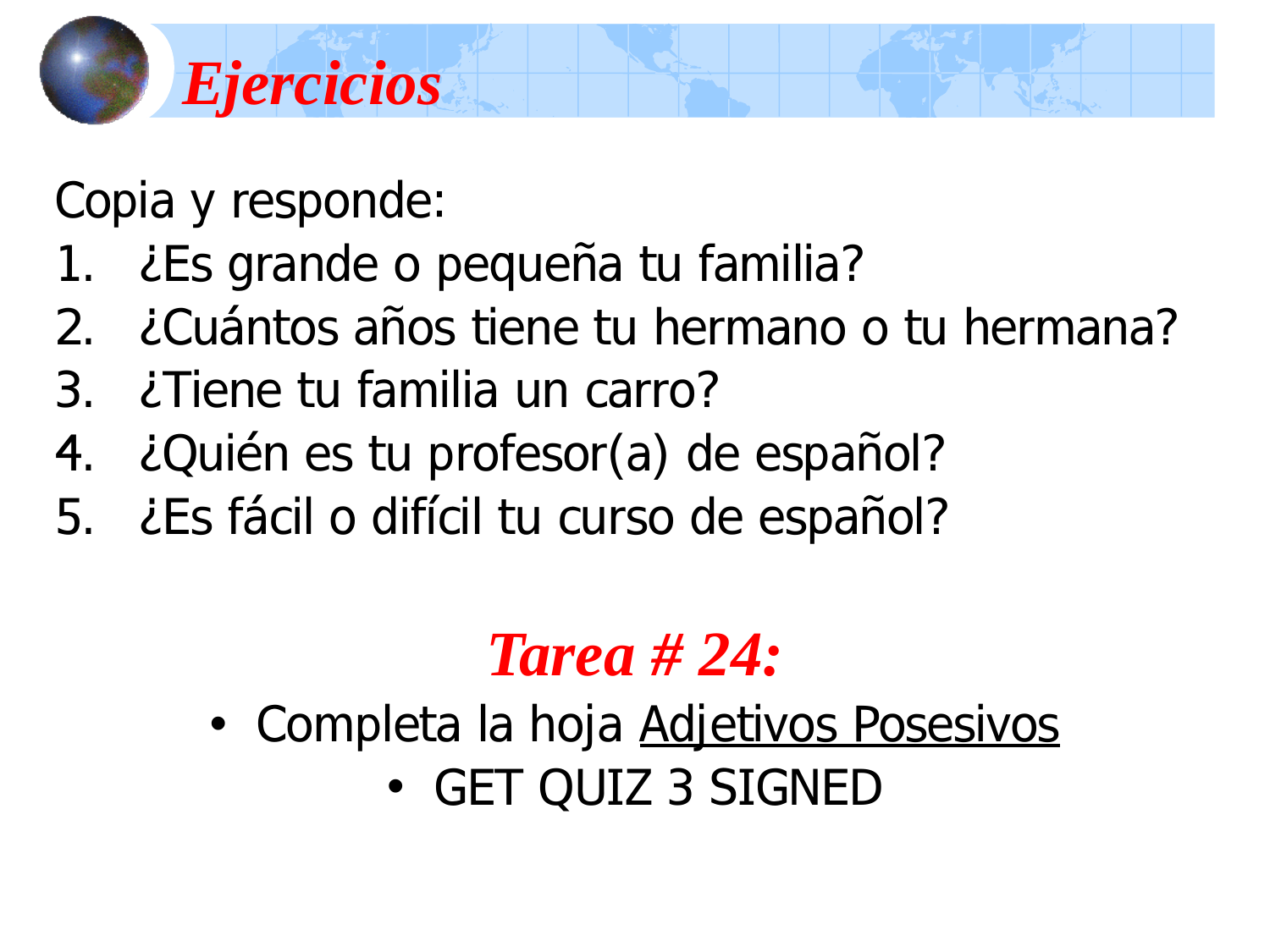

# Ejercicios
Copia y responde:
¿Es grande o pequeña tu familia?
¿Cuántos años tiene tu hermano o tu hermana?
¿Tiene tu familia un carro?
¿Quién es tu profesor(a) de español?
¿Es fácil o difícil tu curso de español?

Tarea # 24:
Completa la hoja Adjetivos Posesivos
GET QUIZ 3 SIGNED